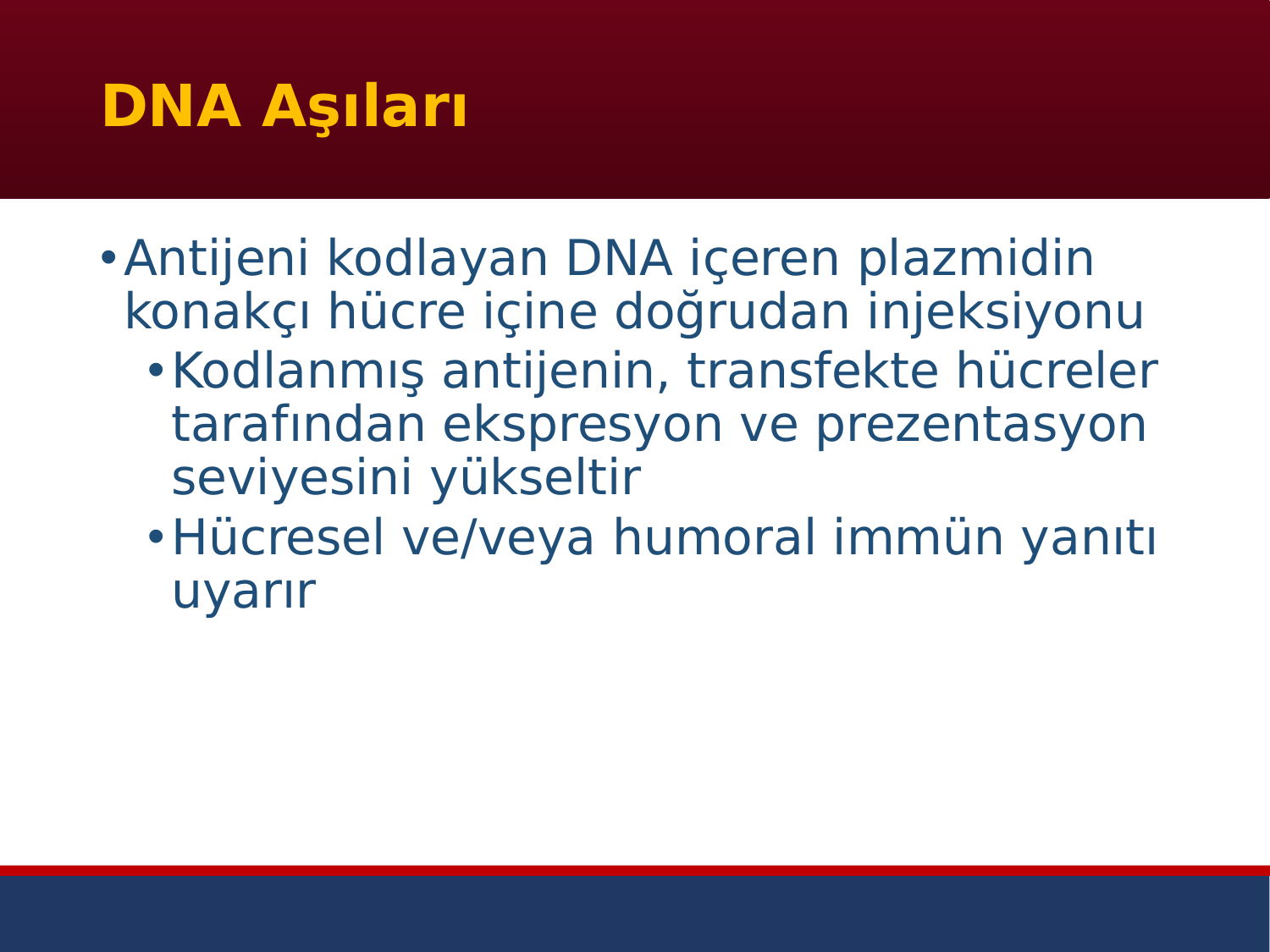

# DNA Aşıları
Antijeni kodlayan DNA içeren plazmidin konakçı hücre içine doğrudan injeksiyonu
Kodlanmış antijenin, transfekte hücreler tarafından ekspresyon ve prezentasyon seviyesini yükseltir
Hücresel ve/veya humoral immün yanıtı uyarır